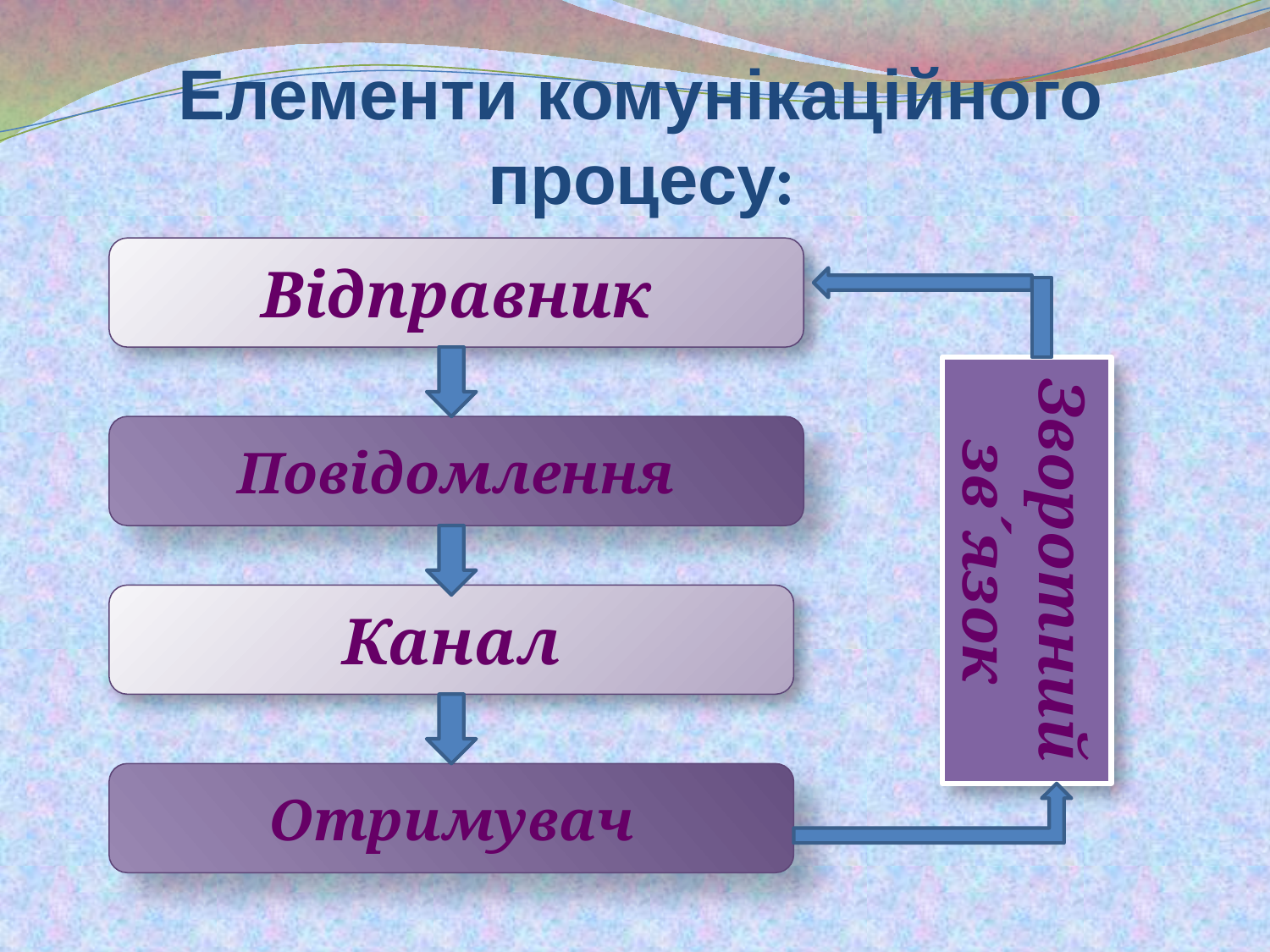

# Елементи комунікаційного процесу:
 Відправник

Зворотний зв´язок
Повідомлення

 Канал

Отримувач